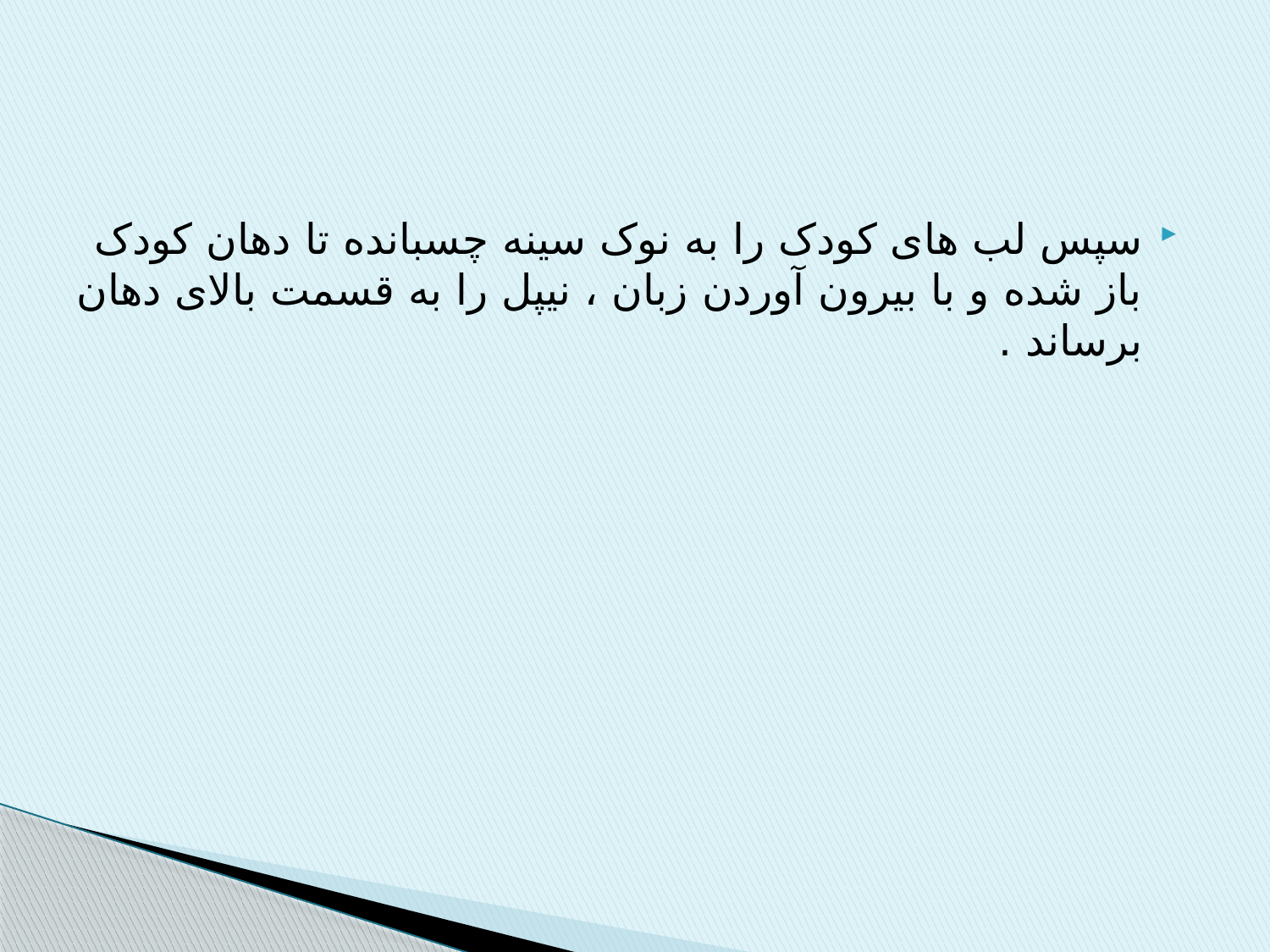

سپس لب های کودک را به نوک سینه چسبانده تا دهان کودک باز شده و با بیرون آوردن زبان ، نیپل را به قسمت بالای دهان برساند .